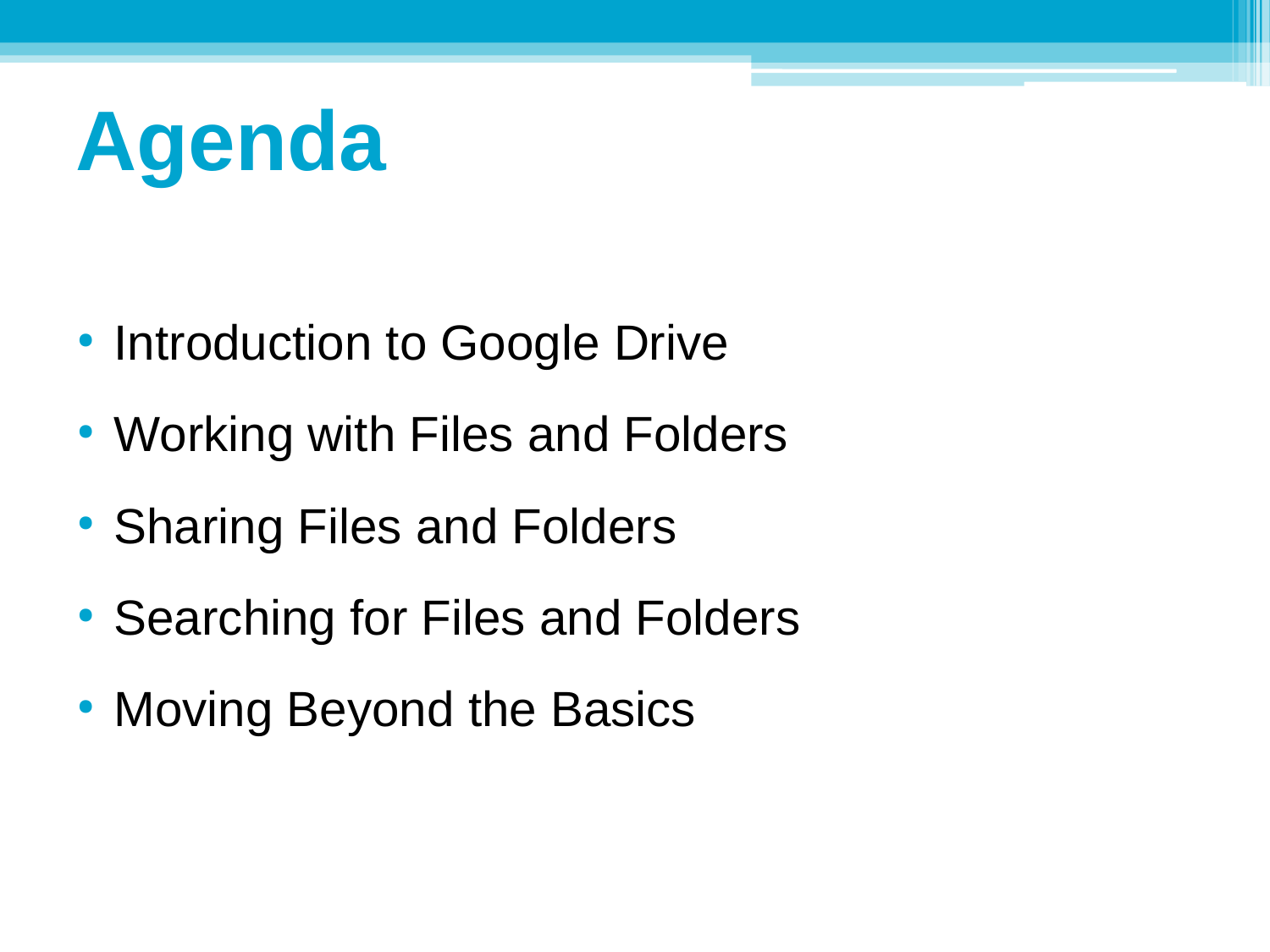

# Agenda
Introduction to Google Drive
Working with Files and Folders
Sharing Files and Folders
Searching for Files and Folders
Moving Beyond the Basics